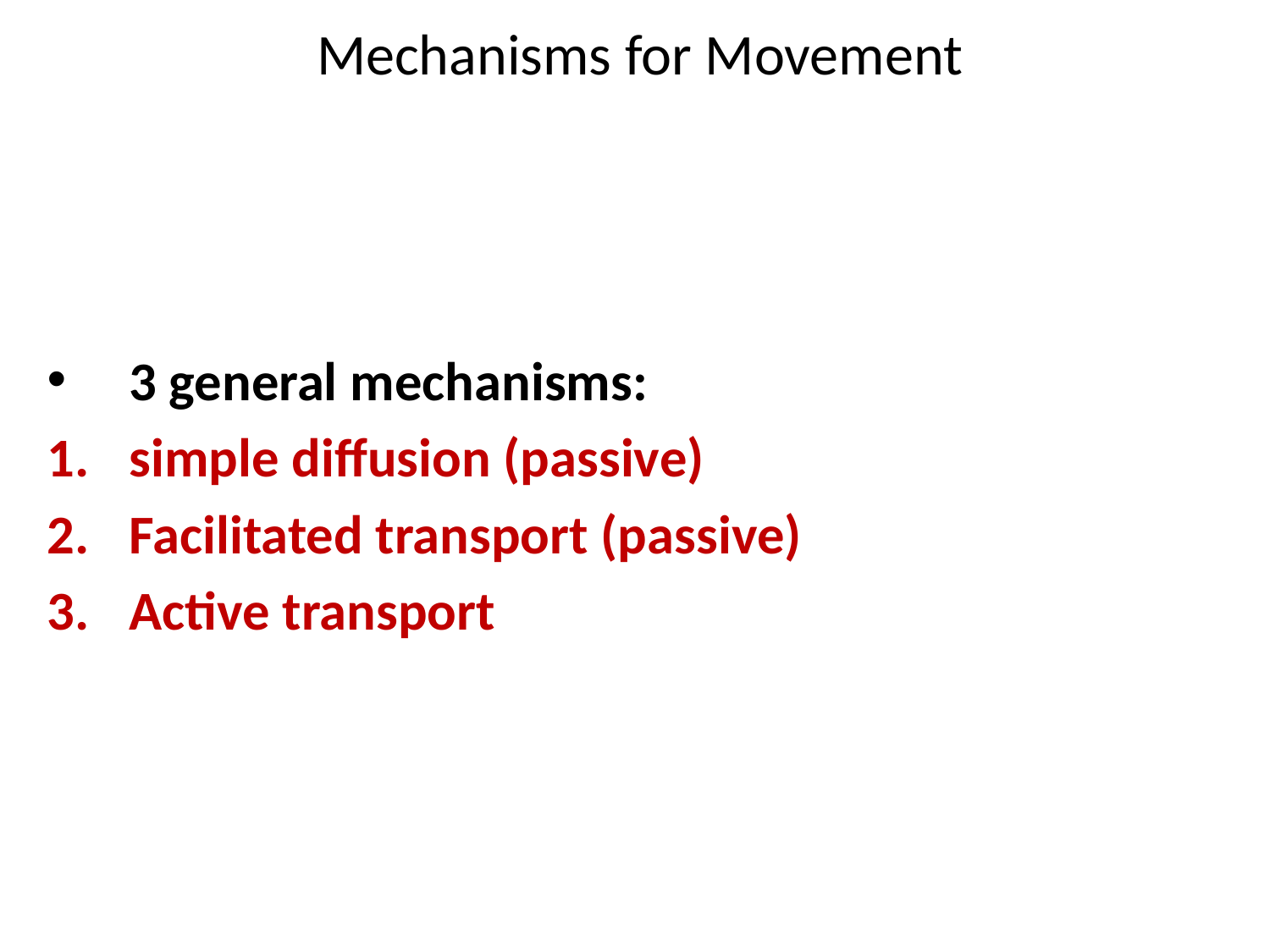

# Mechanisms for Movement
3 general mechanisms:
simple diffusion (passive)
Facilitated transport (passive)
Active transport